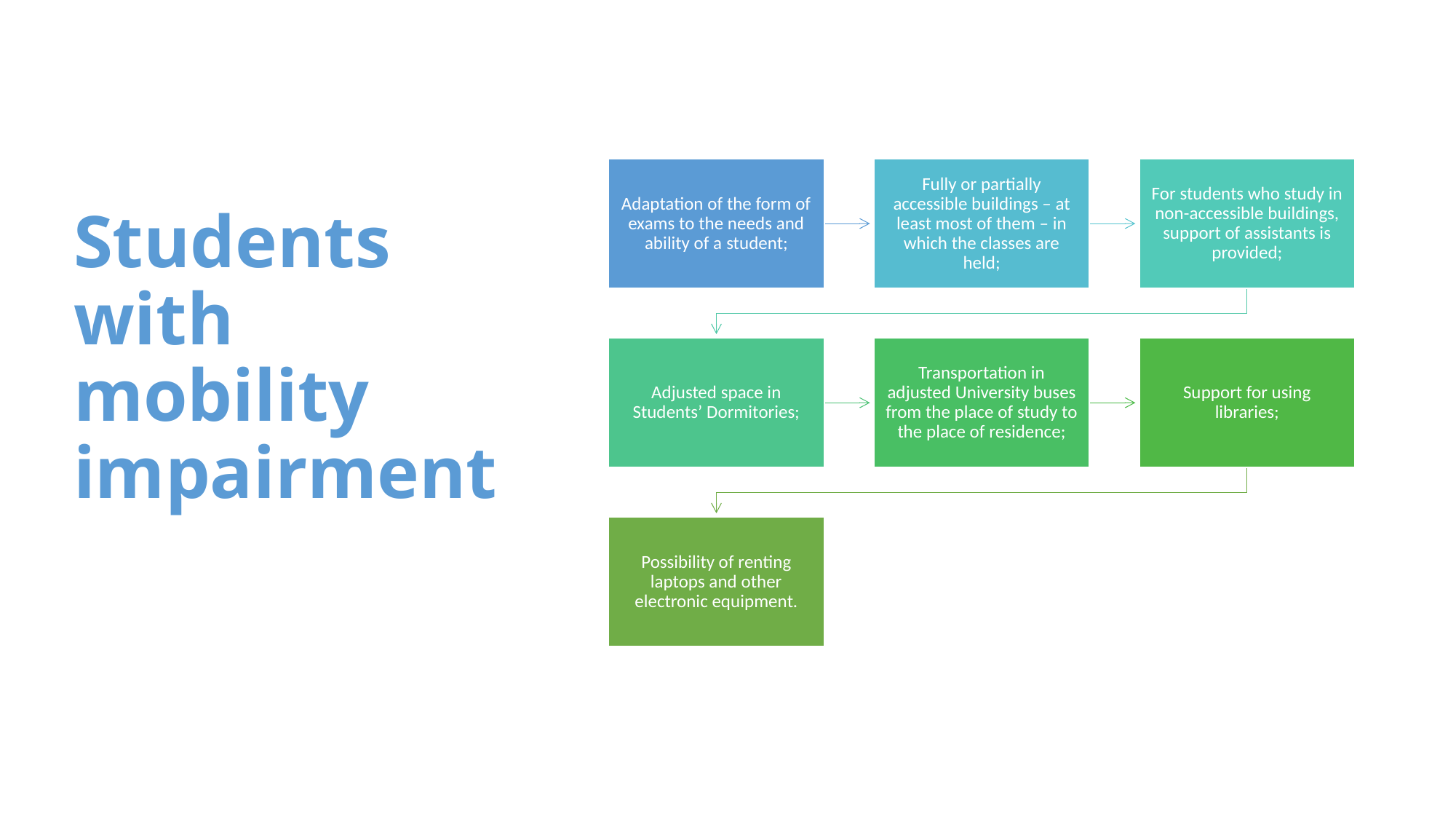

# Students with mobility impairment

Adaptation of the form of exams to the needs and ability of a student;

Fully or partially accessible buildings – at least most of them – in which the classes are held;

For students who study in non-accessible buildings, support of assistants is provided;

Adjusted space in Students’ Dormitories;

Transportation in adjusted University buses from the place of study to the place of residence;

Support for using libraries;
Possibility of renting laptops and other electronic equipment.